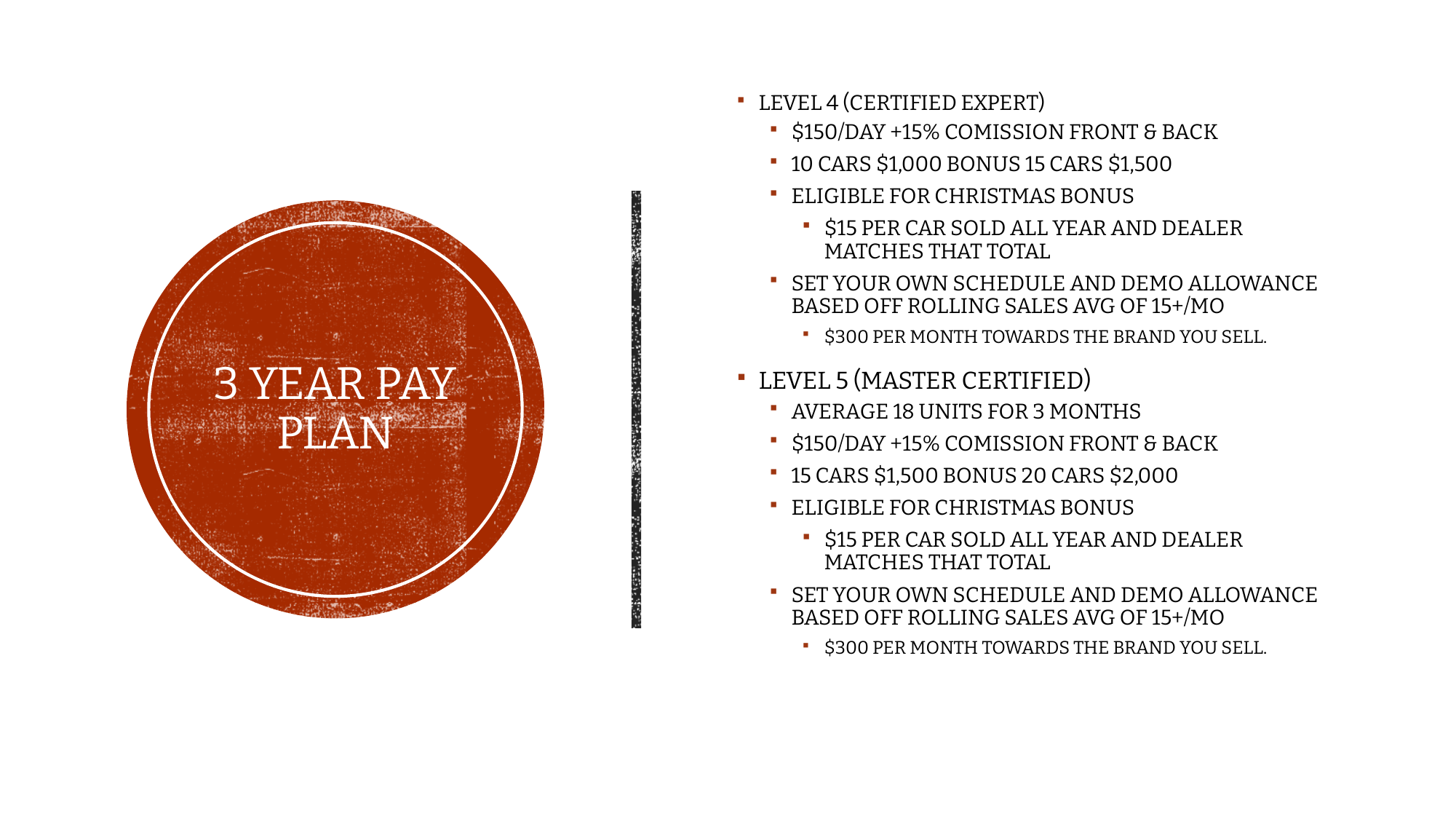

LEVEL 4 (CERTIFIED EXPERT)
$150/DAY +15% COMISSION FRONT & BACK
10 CARS $1,000 BONUS 15 CARS $1,500
ELIGIBLE FOR CHRISTMAS BONUS
$15 PER CAR SOLD ALL YEAR AND DEALER MATCHES THAT TOTAL
SET YOUR OWN SCHEDULE AND DEMO ALLOWANCE BASED OFF ROLLING SALES AVG OF 15+/MO
$300 PER MONTH TOWARDS THE BRAND YOU SELL.
LEVEL 5 (MASTER CERTIFIED)
AVERAGE 18 UNITS FOR 3 MONTHS
$150/DAY +15% COMISSION FRONT & BACK
15 CARS $1,500 BONUS 20 CARS $2,000
ELIGIBLE FOR CHRISTMAS BONUS
$15 PER CAR SOLD ALL YEAR AND DEALER MATCHES THAT TOTAL
SET YOUR OWN SCHEDULE AND DEMO ALLOWANCE BASED OFF ROLLING SALES AVG OF 15+/MO
$300 PER MONTH TOWARDS THE BRAND YOU SELL.

# 3 Year pay plan